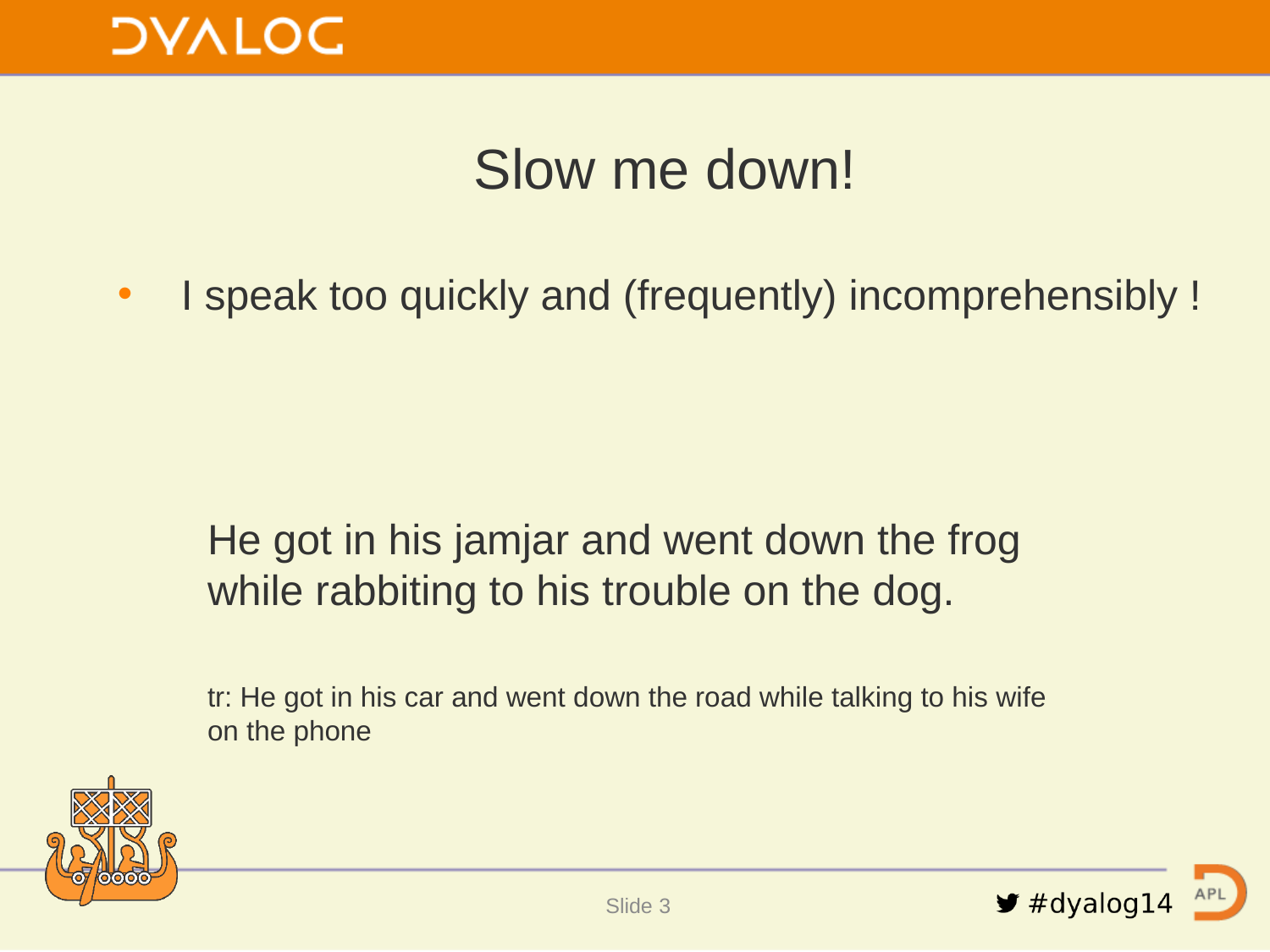

Slow me down!

I speak too quickly and (frequently) incomprehensibly !

He got in his jamjar and went down the frog while rabbiting to his trouble on the dog.

tr: He got in his car and went down the road while talking to his wife on the phone
Slide 3